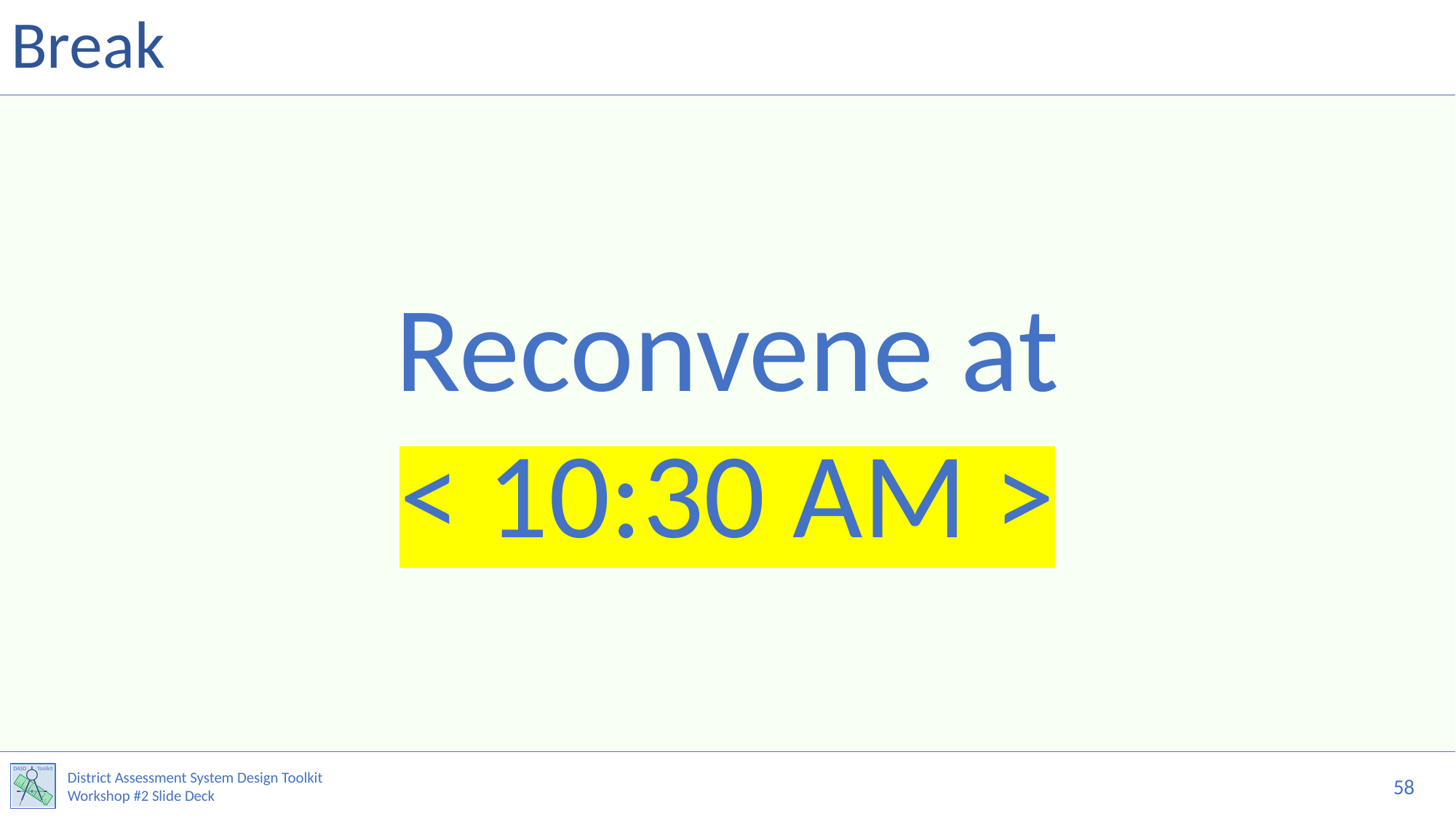

# Break
Reconvene at
< 10:30 AM >